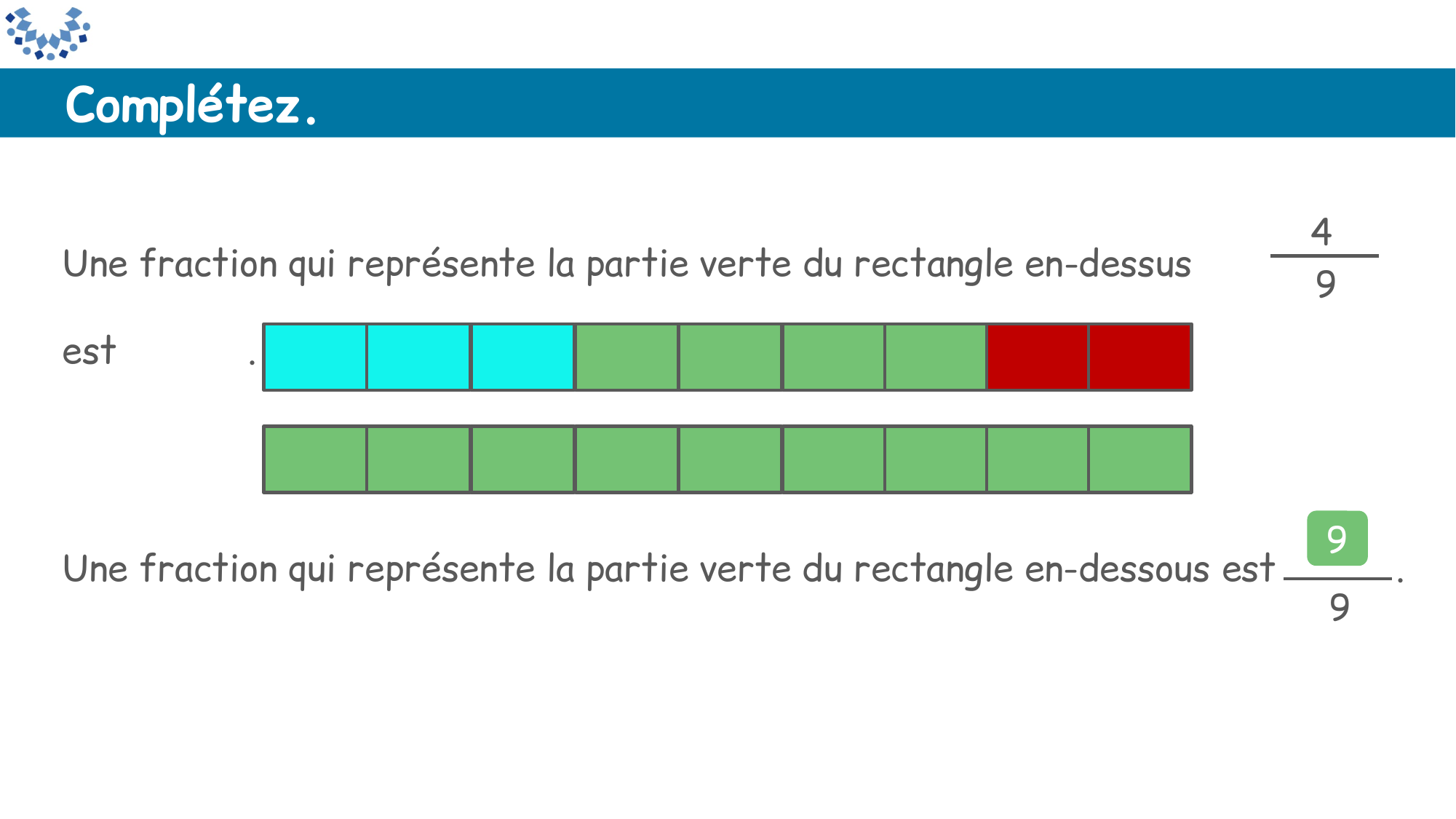

Complétez.
Une fraction qui représente la partie verte du rectangle en-dessus est            .
4
9

9
Une fraction qui représente la partie verte du rectangle en-dessous est           .
9